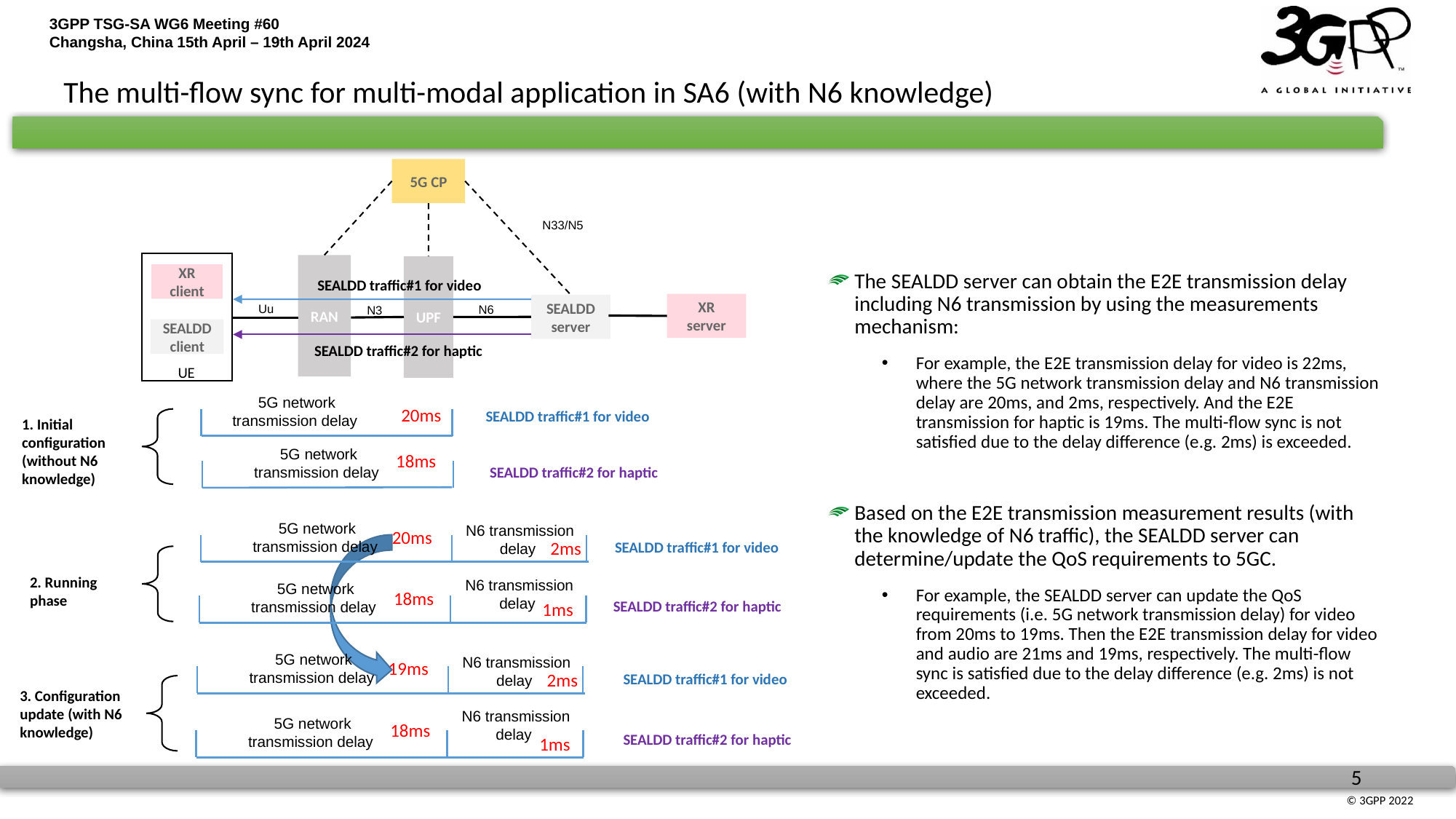

# The multi-flow sync for multi-modal application in SA6 (with N6 knowledge)
5G CP
N33/N5

RAN
UPF
XR client
The SEALDD server can obtain the E2E transmission delay including N6 transmission by using the measurements mechanism:
For example, the E2E transmission delay for video is 22ms, where the 5G network transmission delay and N6 transmission delay are 20ms, and 2ms, respectively. And the E2E transmission for haptic is 19ms. The multi-flow sync is not satisfied due to the delay difference (e.g. 2ms) is exceeded.

Based on the E2E transmission measurement results (with the knowledge of N6 traffic), the SEALDD server can determine/update the QoS requirements to 5GC.
For example, the SEALDD server can update the QoS requirements (i.e. 5G network transmission delay) for video from 20ms to 19ms. Then the E2E transmission delay for video and audio are 21ms and 19ms, respectively. The multi-flow sync is satisfied due to the delay difference (e.g. 2ms) is not exceeded.
SEALDD traffic#1 for video
XR server
SEALDD server
Uu
N6
N3
SEALDD client
SEALDD traffic#2 for haptic
UE
5G network transmission delay
20ms
SEALDD traffic#1 for video

1. Initial configuration (without N6 knowledge)
18ms
5G network transmission delay
SEALDD traffic#2 for haptic
5G network transmission delay
20ms
N6 transmission delay
2ms
SEALDD traffic#1 for video

2. Running phase
N6 transmission delay
5G network transmission delay
18ms
SEALDD traffic#2 for haptic
1ms
5G network transmission delay
19ms
N6 transmission delay
2ms
SEALDD traffic#1 for video

3. Configuration update (with N6 knowledge)
N6 transmission delay
18ms
5G network transmission delay
SEALDD traffic#2 for haptic
1ms